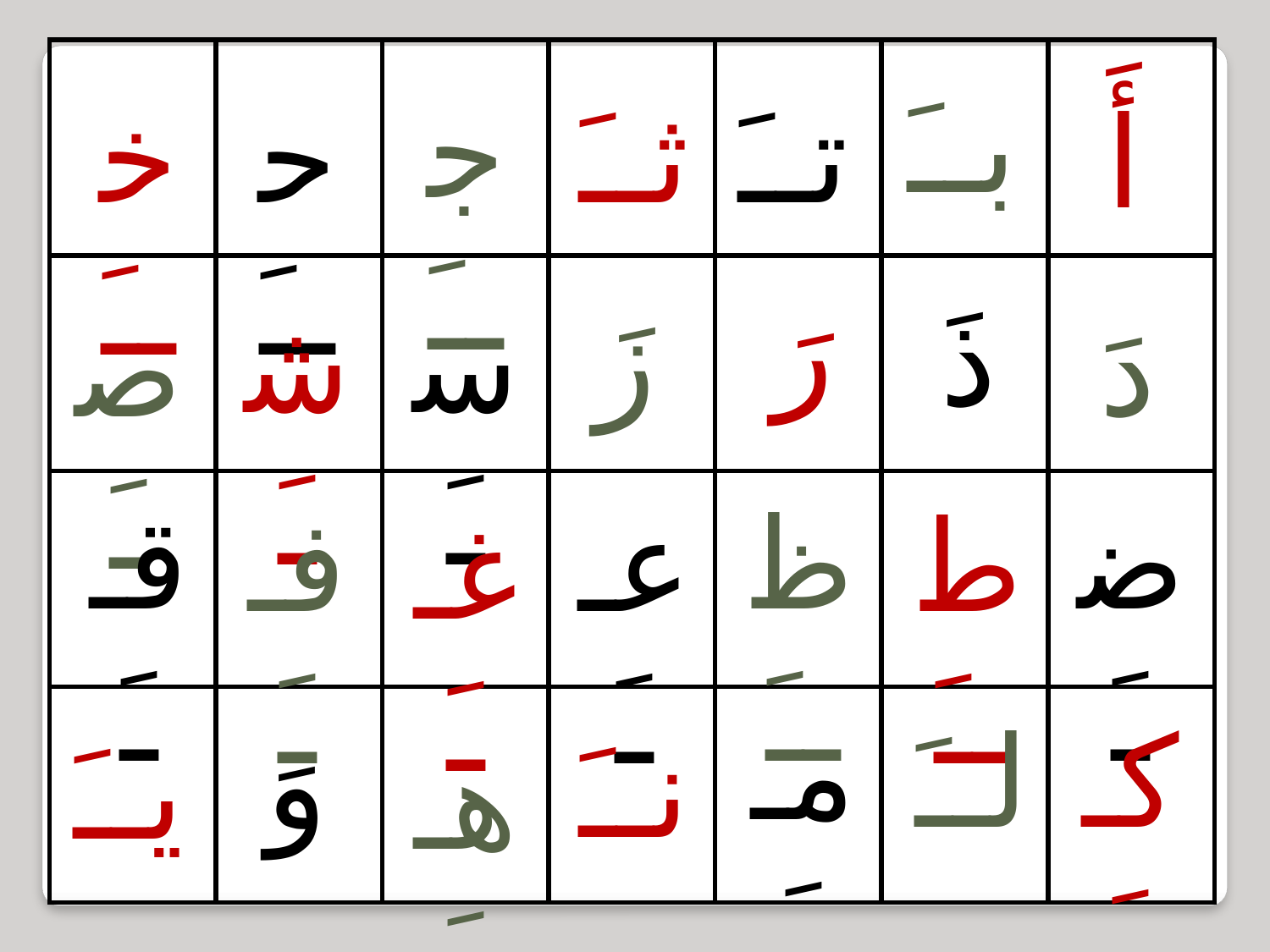

|  |  |  |  |  |  |  |
| --- | --- | --- | --- | --- | --- | --- |
|  |  |  |  |  |  |  |
|  |  |  |  |  |  |  |
|  |  |  |  |  |  |  |
بــَ
جــَ
خــَ
حــَ
ثــَ
تــَ
أَ
رَ
زَ
ذَ
شـَ
سـَ
دَ
صـَ
قــَ
ظــَ
ضـَ
فــَ
عــَ
طــَ
غــَ
مــَ
لــَ
كــَ
وَ
نــَ
يــَ
هــَ